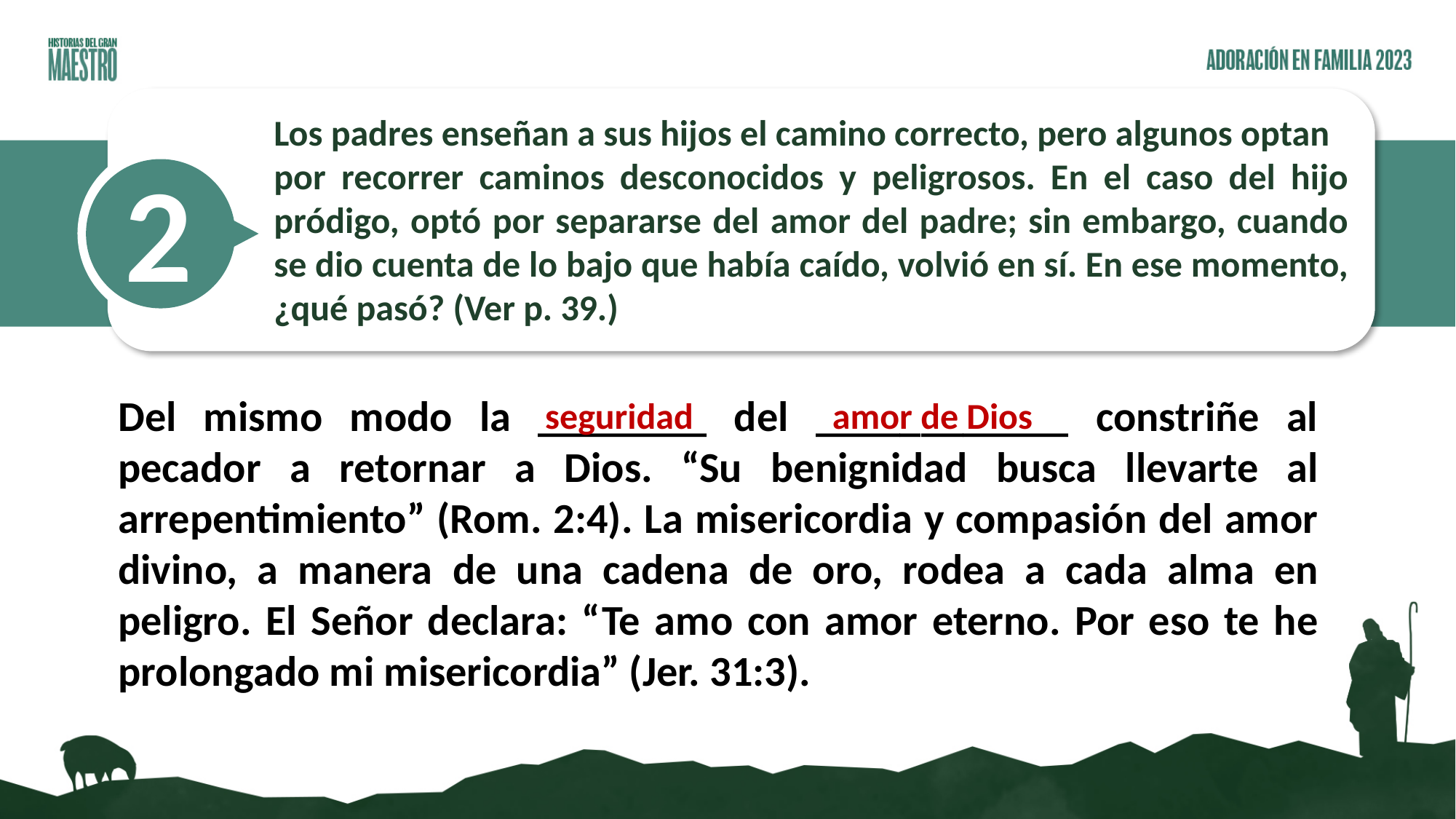

2

Los padres enseñan a sus hijos el camino correcto, pero algunos optan
por recorrer caminos desconocidos y peligrosos. En el caso del hijo pródigo, optó por separarse del amor del padre; sin embargo, cuando se dio cuenta de lo bajo que había caído, volvió en sí. En ese momento, ¿qué pasó? (Ver p. 39.)
Del mismo modo la ________ del ____________ constriñe al pecador a retornar a Dios. “Su benignidad busca llevarte al arrepentimiento” (Rom. 2:4). La misericordia y compasión del amor divino, a manera de una cadena de oro, rodea a cada alma en peligro. El Señor declara: “Te amo con amor eterno. Por eso te he prolongado mi misericordia” (Jer. 31:3).
seguridad
amor de Dios